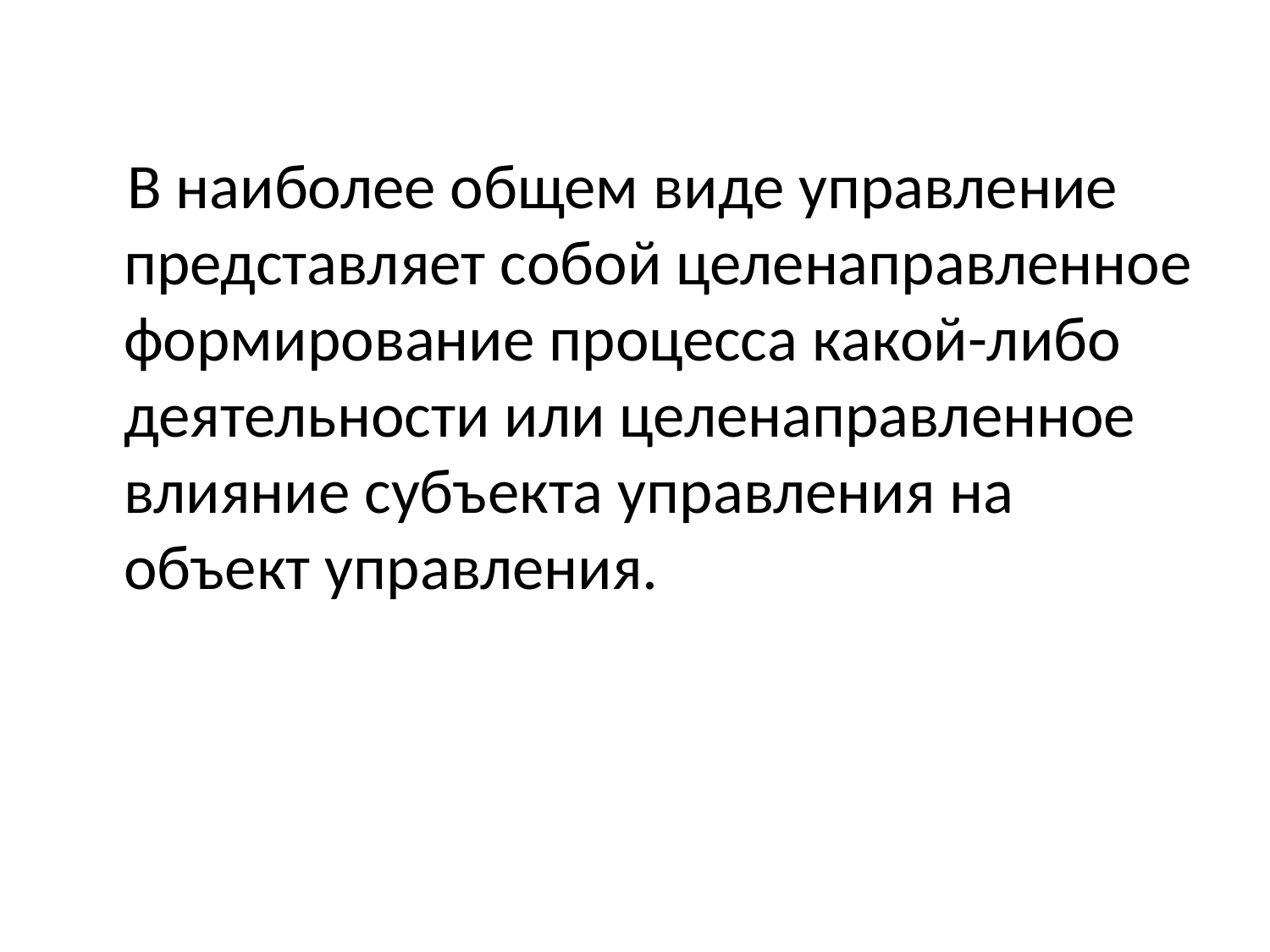

#
    В наиболее общем виде управление представляет собой целенаправленное формирование процесса какой-либо деятельности или целенаправленное влияние субъекта управления на объект управления.